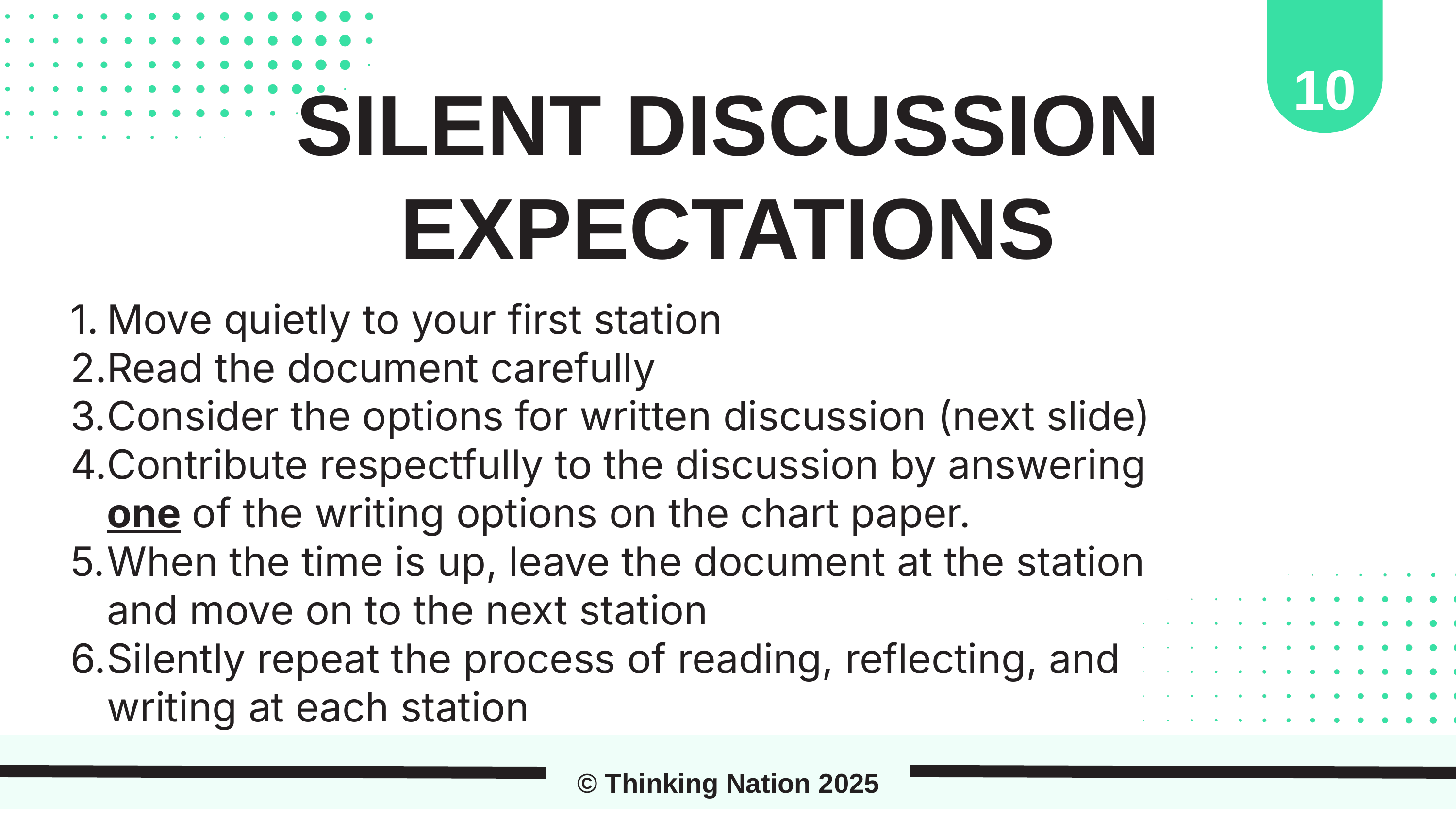

10
SILENT DISCUSSION
EXPECTATIONS
Move quietly to your first station
Read the document carefully
Consider the options for written discussion (next slide)
Contribute respectfully to the discussion by answering one of the writing options on the chart paper.
When the time is up, leave the document at the station and move on to the next station
Silently repeat the process of reading, reflecting, and writing at each station

© Thinking Nation 2025